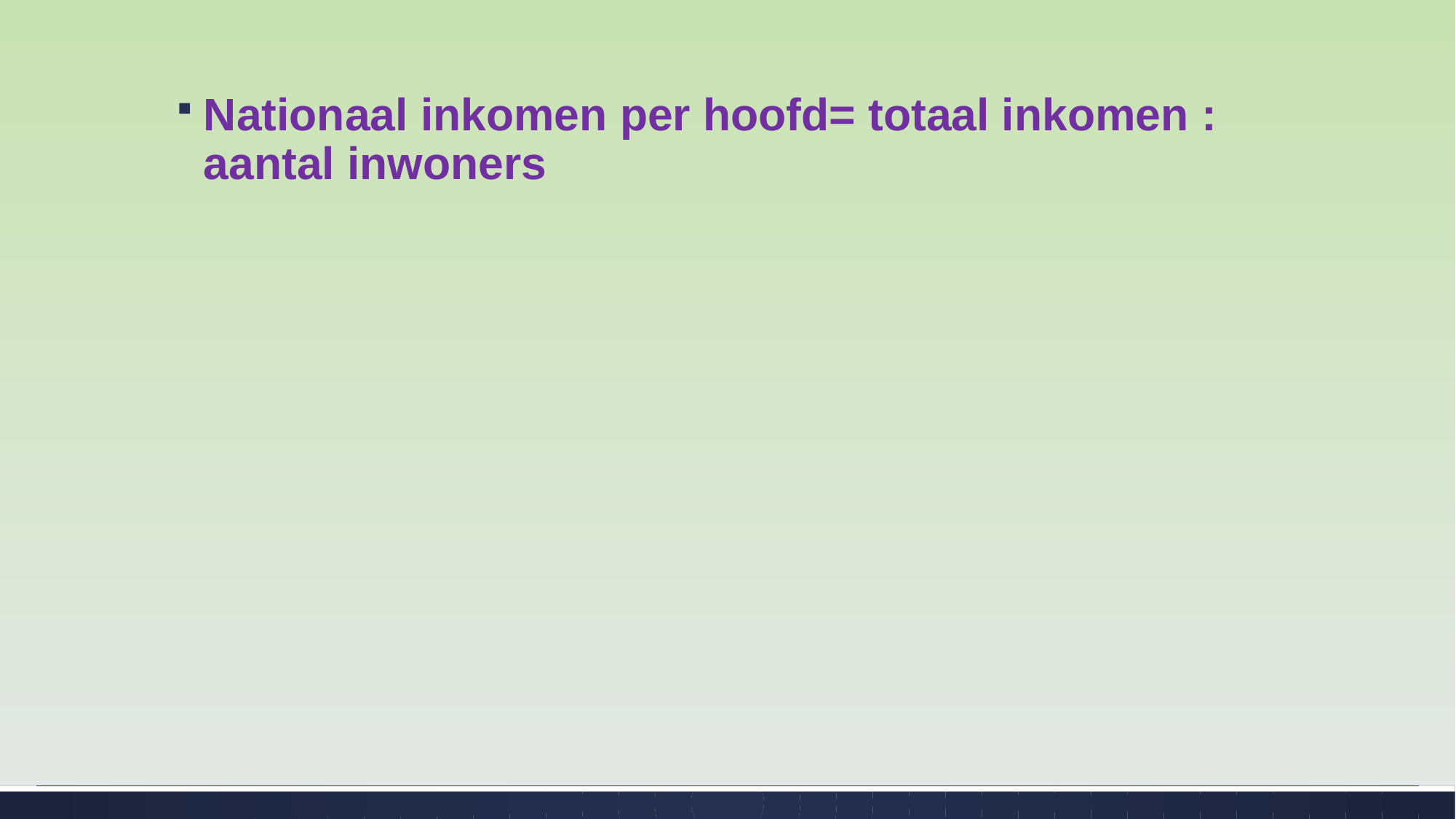

Nationaal inkomen per hoofd= totaal inkomen : aantal inwoners